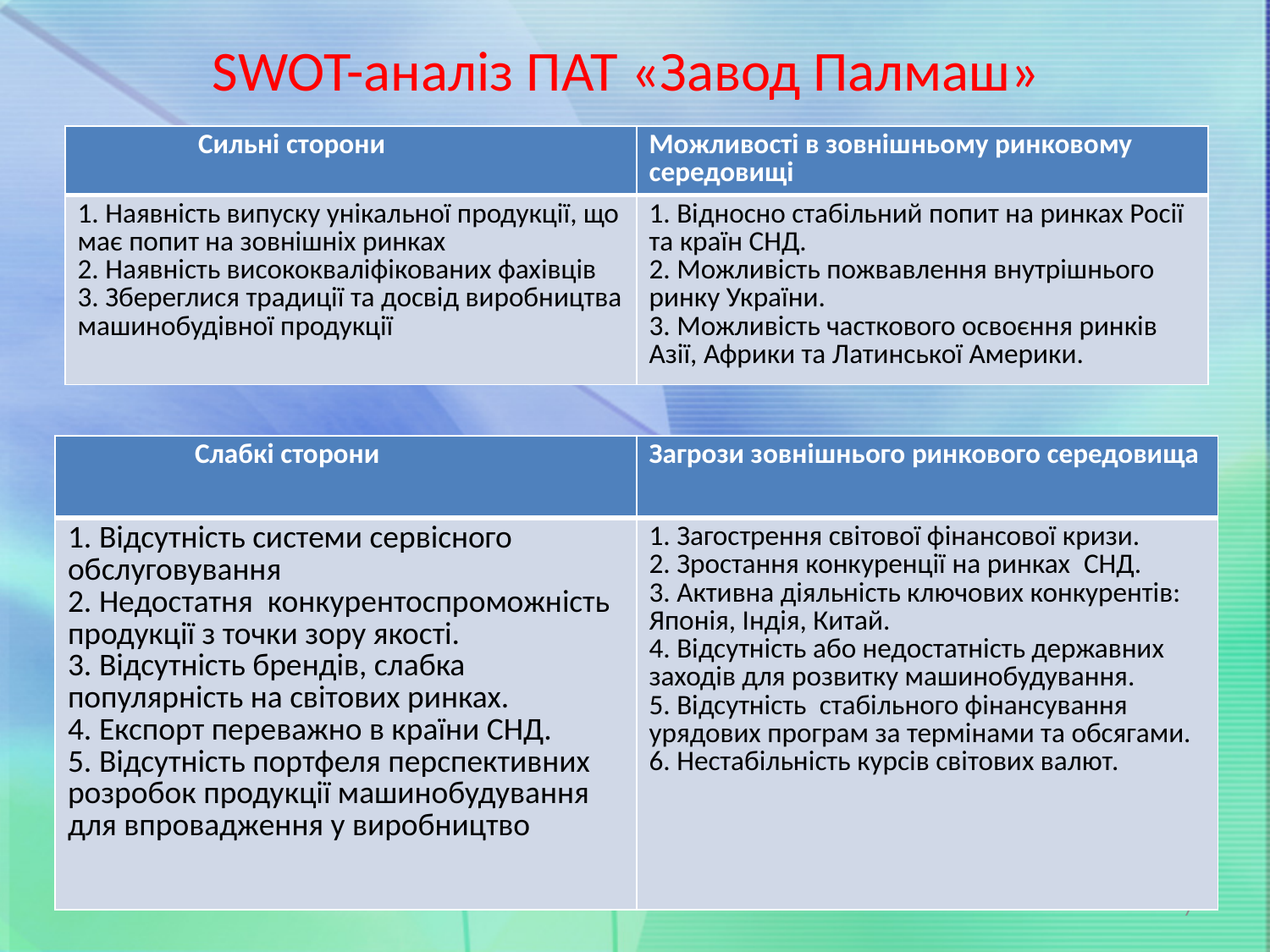

# SWOT-аналіз ПАТ «Завод Палмаш»
| Сильні сторони | Можливості в зовнішньому ринковому середовищі |
| --- | --- |
| 1. Наявність випуску унікальної продукції, що має попит на зовнішніх ринках 2. Наявність висококваліфікованих фахівців 3. Збереглися традиції та досвід виробництва машинобудівної продукції | 1. Відносно стабільний попит на ринках Росії та країн СНД. 2. Можливість пожвавлення внутрішнього ринку України. 3. Можливість часткового освоєння ринків Азії, Африки та Латинської Америки. |
| Слабкі сторони | Загрози зовнішнього ринкового середовища |
| --- | --- |
| 1. Відсутність системи сервісного обслуговування 2. Недостатня конкурентоспроможність продукції з точки зору якості. 3. Відсутність брендів, слабка популярність на світових ринках. 4. Експорт переважно в країни СНД. 5. Відсутність портфеля перспективних розробок продукції машинобудування для впровадження у виробництво | 1. Загострення світової фінансової кризи. 2. Зростання конкуренції на ринках  СНД. 3. Активна діяльність ключових конкурентів: Японія, Індія, Китай. 4. Відсутність або недостатність державних заходів для розвитку машинобудування. 5. Відсутність  стабільного фінансування урядових програм за термінами та обсягами. 6. Нестабільність курсів світових валют. |
7